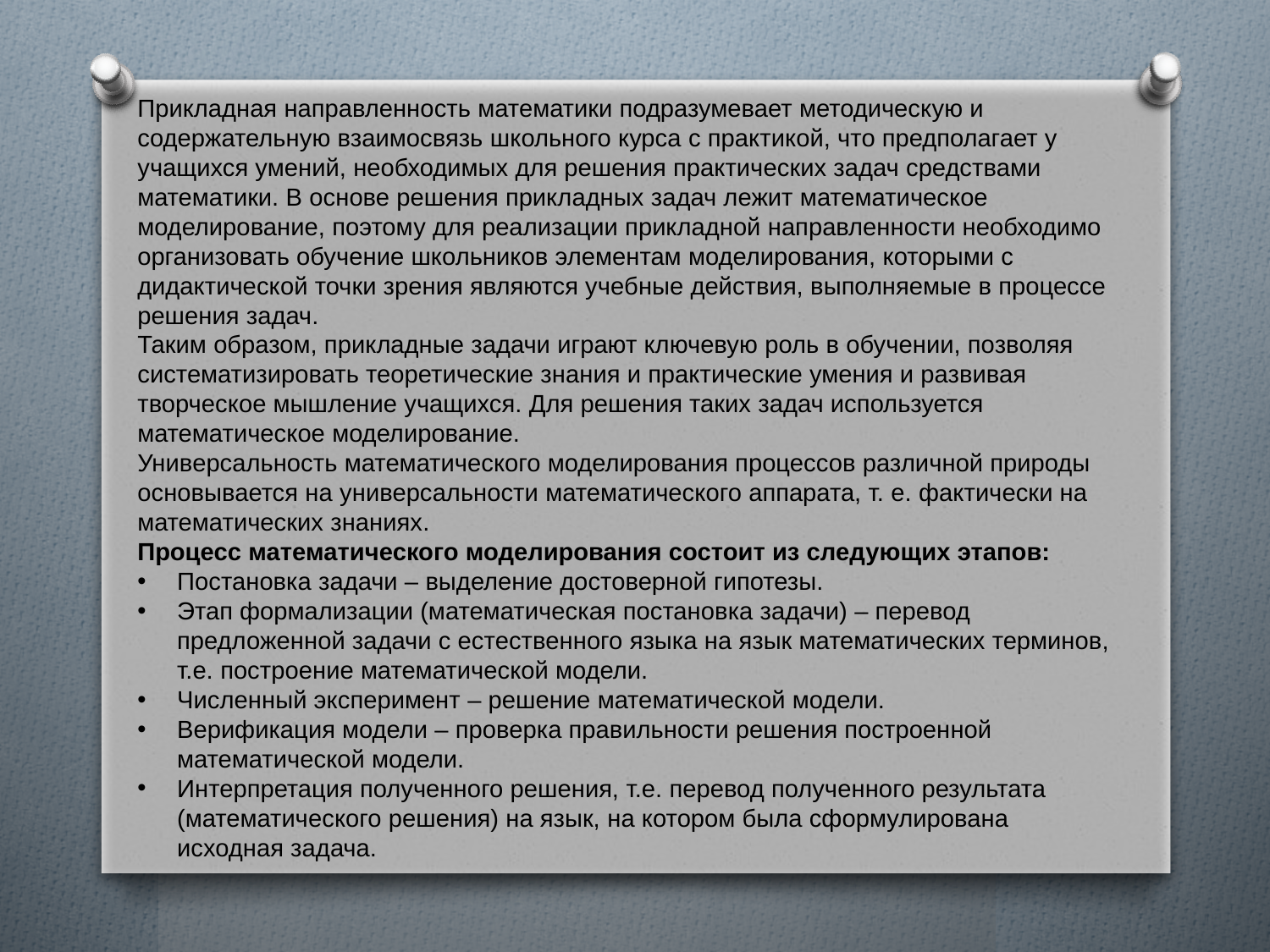

Прикладная направленность математики подразумевает методическую и содержательную взаимосвязь школьного курса с практикой, что предполагает у учащихся умений, необходимых для решения практических задач средствами математики. В основе решения прикладных задач лежит математическое моделирование, поэтому для реализации прикладной направленности необходимо организовать обучение школьников элементам моделирования, которыми с дидактической точки зрения являются учебные действия, выполняемые в процессе решения задач.
Таким образом, прикладные задачи играют ключевую роль в обучении, позволяя систематизировать теоретические знания и практические умения и развивая творческое мышление учащихся. Для решения таких задач используется математическое моделирование.
Универсальность математического моделирования процессов различной природы основывается на универсальности математического аппарата, т. е. фактически на математических знаниях.
Процесс математического моделирования состоит из следующих этапов:
Постановка задачи – выделение достоверной гипотезы.
Этап формализации (математическая постановка задачи) – перевод предложенной задачи с естественного языка на язык математических терминов, т.е. построение математической модели.
Численный эксперимент – решение математической модели.
Верификация модели – проверка правильности решения построенной математической модели.
Интерпретация полученного решения, т.е. перевод полученного результата (математического решения) на язык, на котором была сформулирована исходная задача.